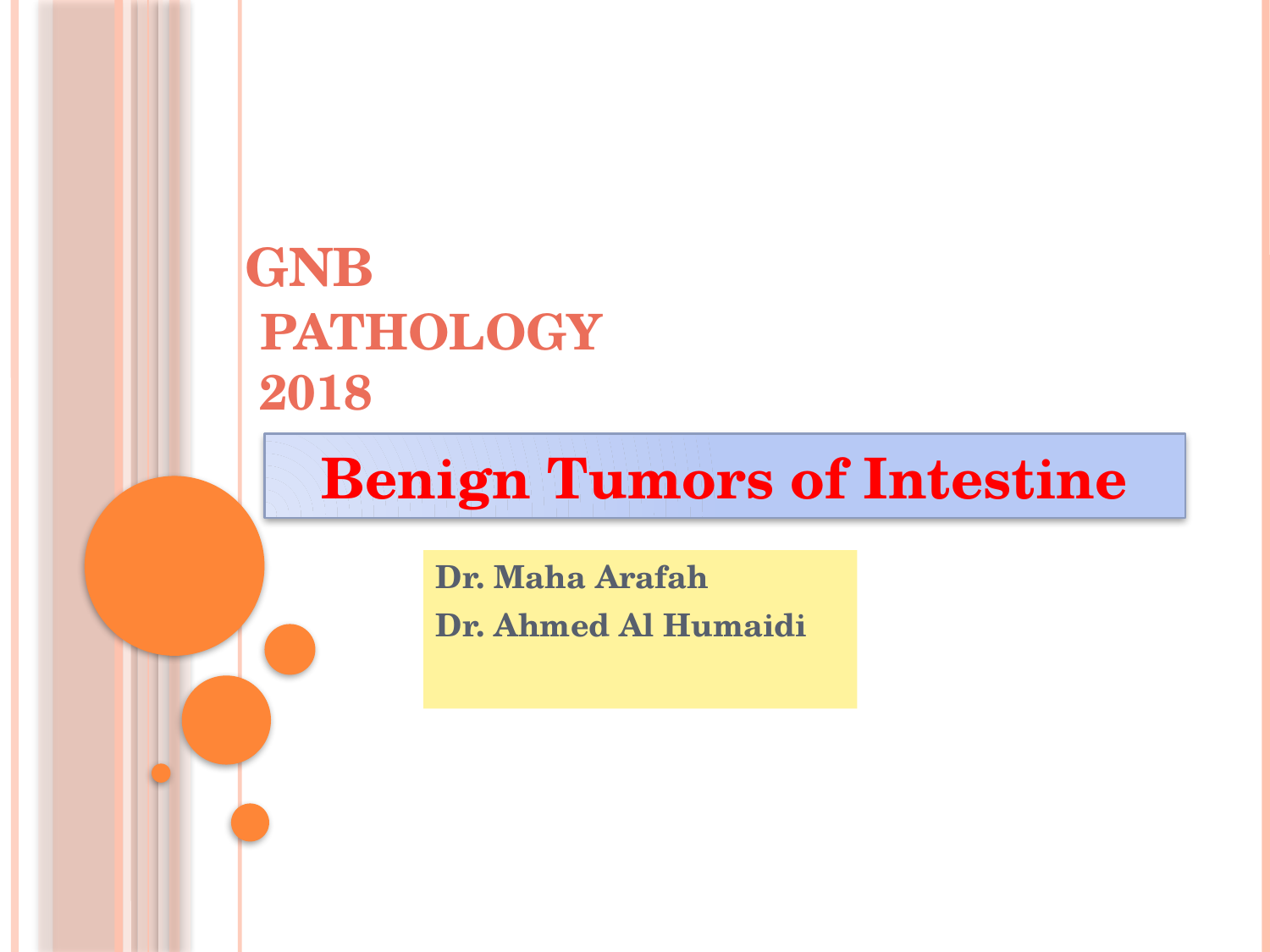

# GNB Pathology 2018
Benign Tumors of Intestine
Dr. Maha Arafah
Dr. Ahmed Al Humaidi